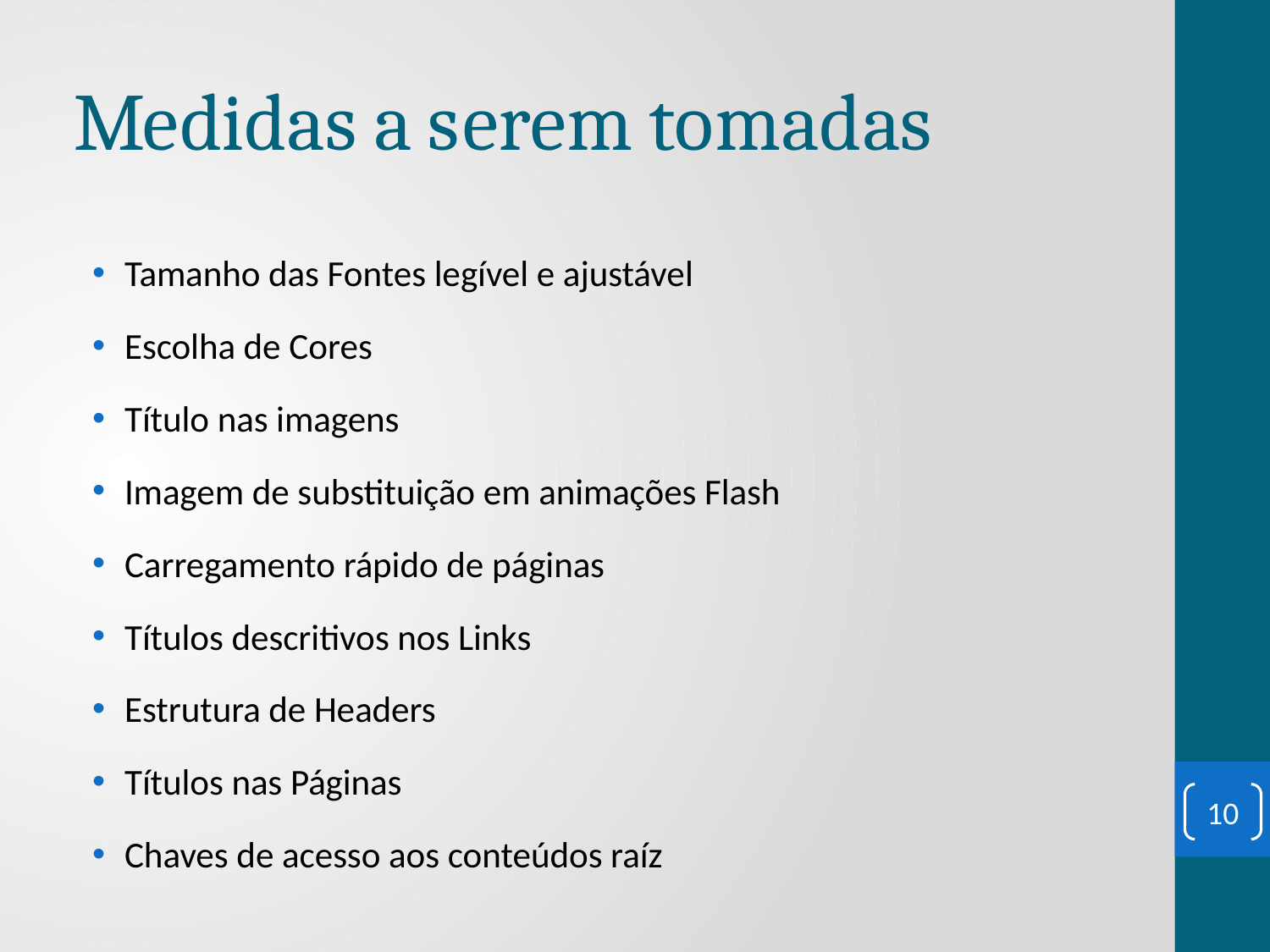

# Medidas a serem tomadas
Tamanho das Fontes legível e ajustável
Escolha de Cores
Título nas imagens
Imagem de substituição em animações Flash
Carregamento rápido de páginas
Títulos descritivos nos Links
Estrutura de Headers
Títulos nas Páginas
Chaves de acesso aos conteúdos raíz
10